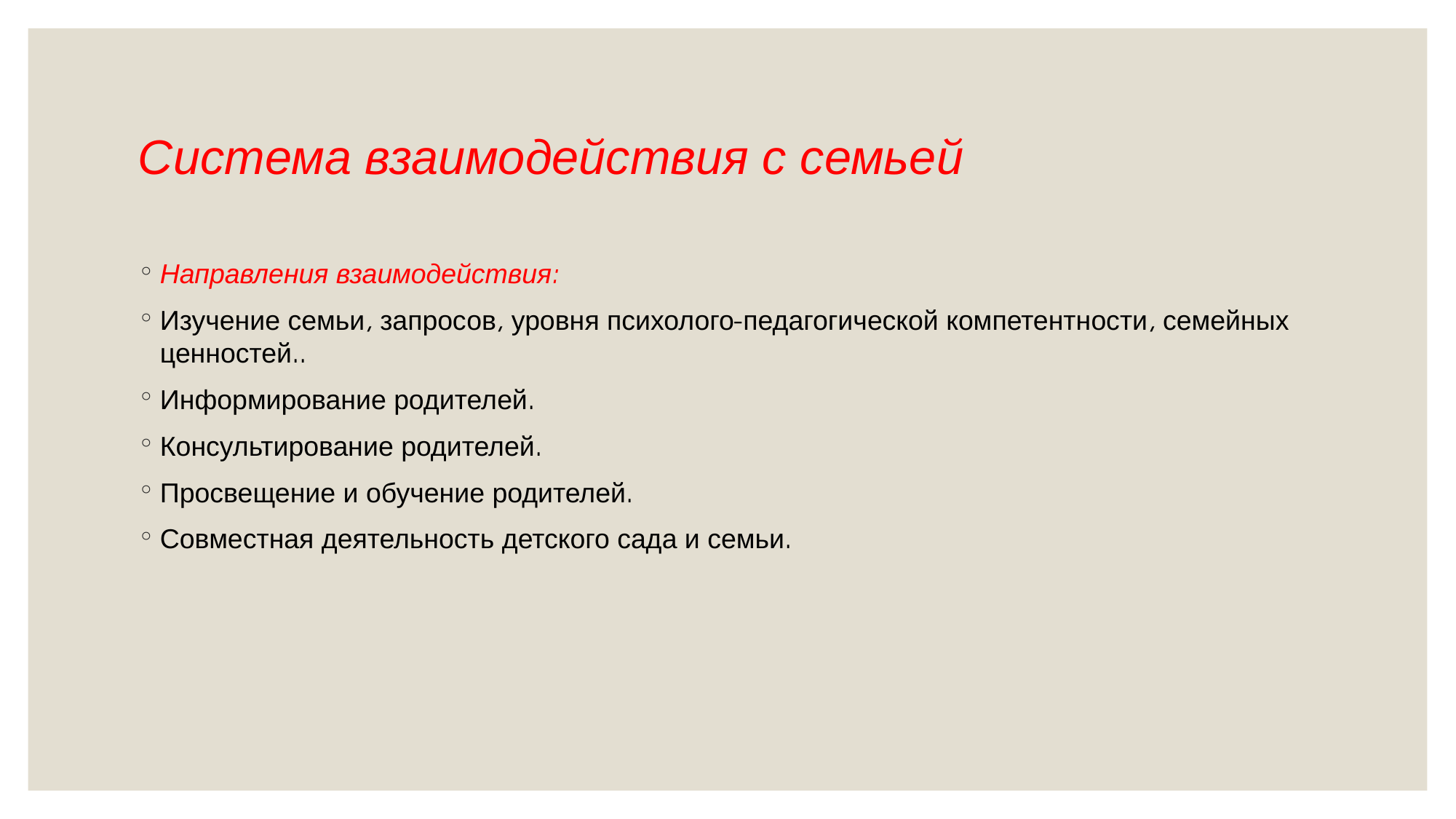

# Система взаимодействия с семьей
Направления взаимодействия:
Изучение семьи, запросов, уровня психолого-педагогической компетентности, семейных ценностей..
Информирование родителей.
Консультирование родителей.
Просвещение и обучение родителей.
Совместная деятельность детского сада и семьи.